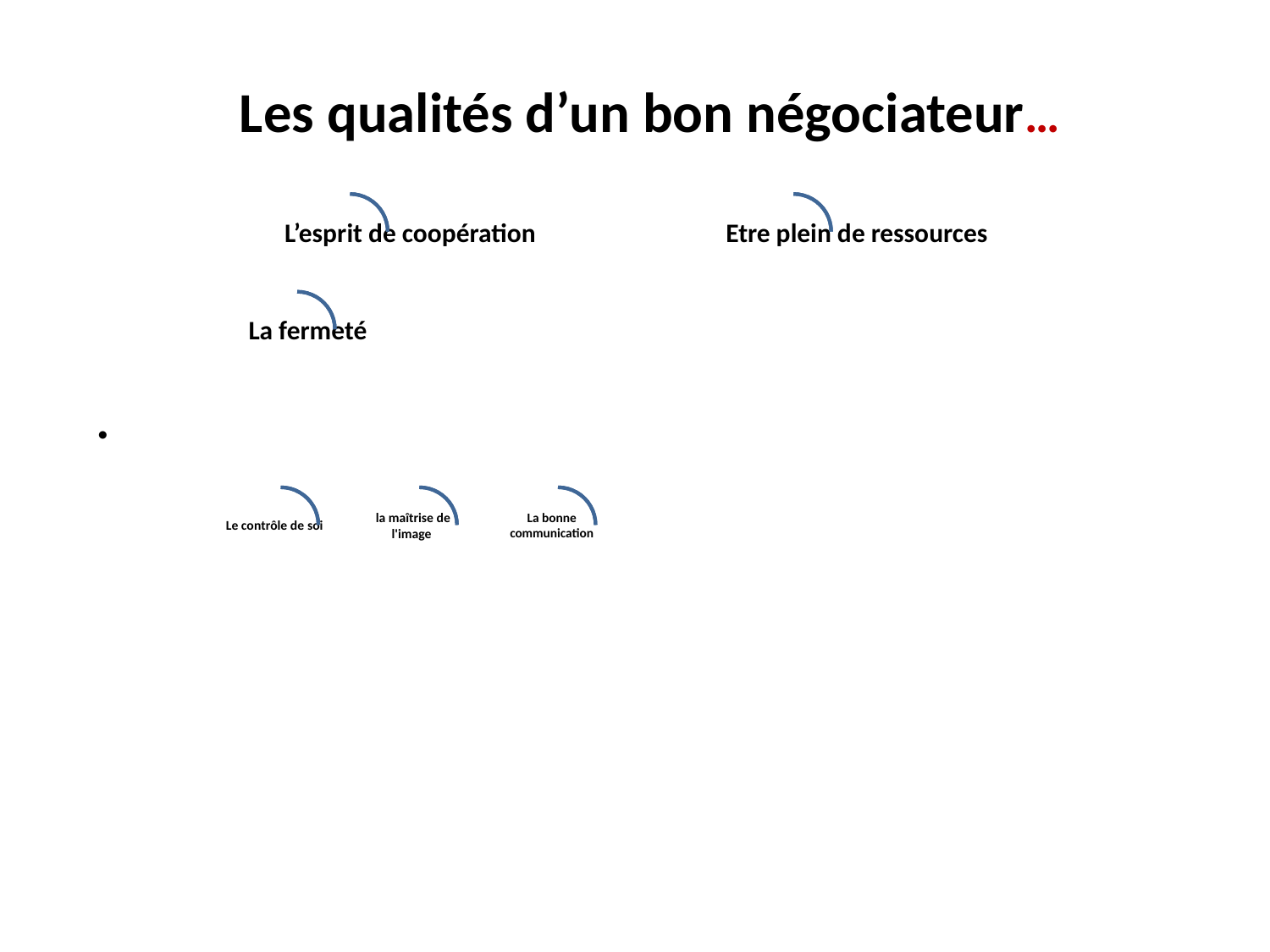

Les qualités d’un bon négociateur…

L’esprit de coopération
La fermeté
Le contrôle de soi
la maîtrise de l'image
La bonne communication
Etre plein de ressources